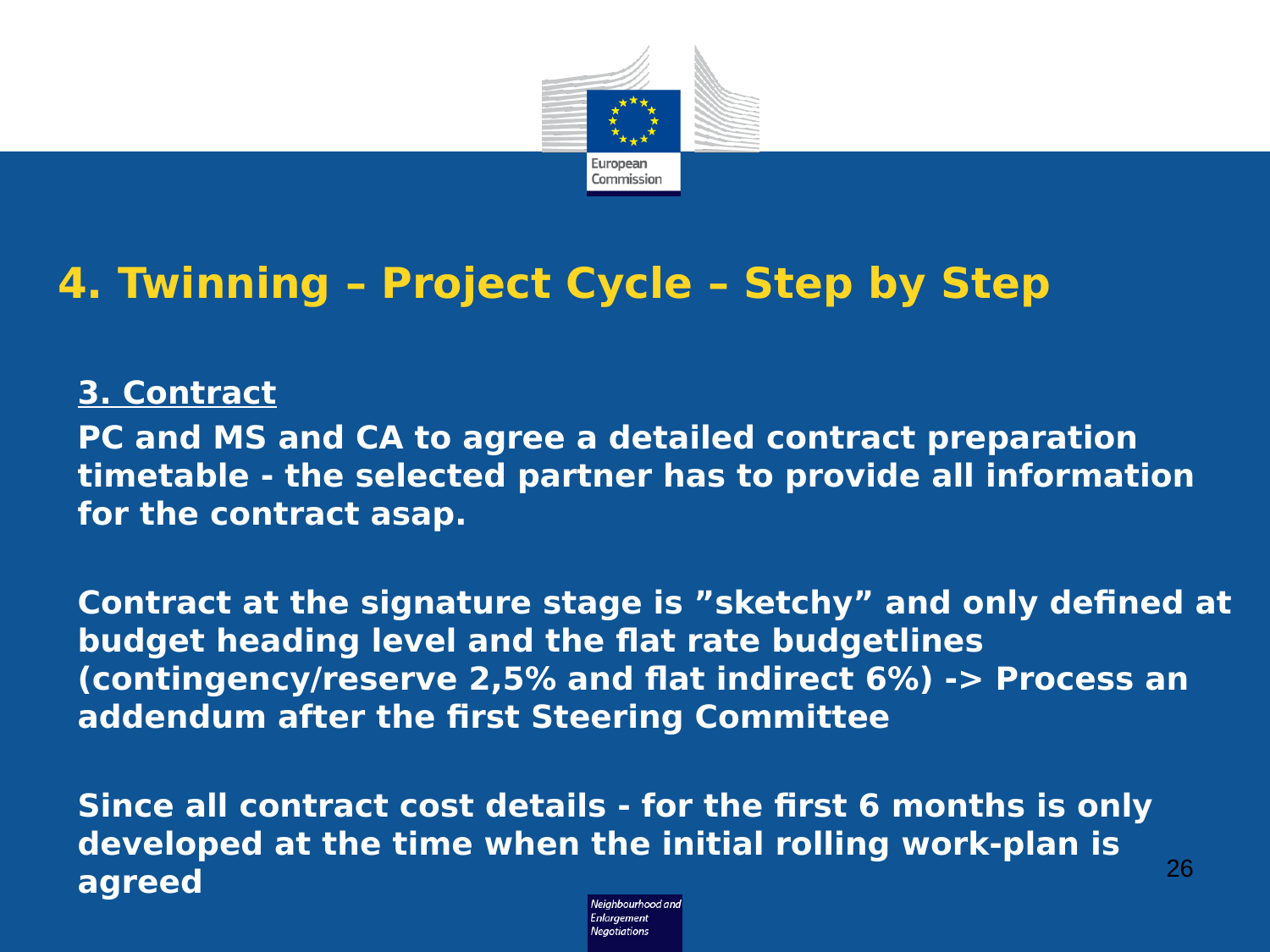

# 4. Twinning – Project Cycle – Step by Step
3. Contract
PC and MS and CA to agree a detailed contract preparation timetable - the selected partner has to provide all information for the contract asap.

Contract at the signature stage is ”sketchy” and only defined at budget heading level and the flat rate budgetlines (contingency/reserve 2,5% and flat indirect 6%) -> Process an addendum after the first Steering Committee

Since all contract cost details - for the first 6 months is only developed at the time when the initial rolling work-plan is agreed

26